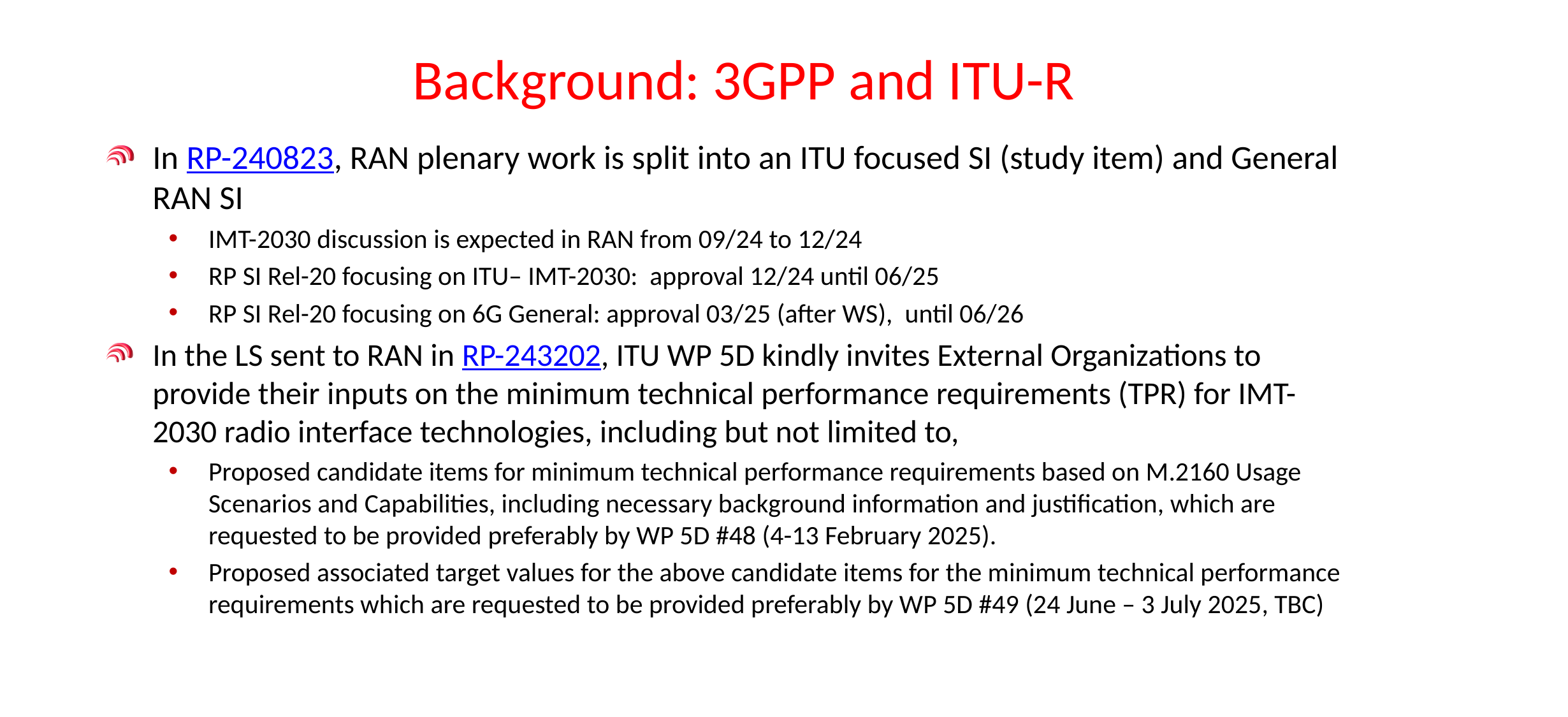

# Background: 3GPP and ITU-R
In RP-240823, RAN plenary work is split into an ITU focused SI (study item) and General RAN SI
IMT-2030 discussion is expected in RAN from 09/24 to 12/24
RP SI Rel-20 focusing on ITU– IMT-2030:  approval 12/24 until 06/25
RP SI Rel-20 focusing on 6G General: approval 03/25 (after WS),  until 06/26
In the LS sent to RAN in RP-243202, ITU WP 5D kindly invites External Organizations to provide their inputs on the minimum technical performance requirements (TPR) for IMT-2030 radio interface technologies, including but not limited to,
Proposed candidate items for minimum technical performance requirements based on M.2160 Usage Scenarios and Capabilities, including necessary background information and justification, which are requested to be provided preferably by WP 5D #48 (4-13 February 2025).
Proposed associated target values for the above candidate items for the minimum technical performance requirements which are requested to be provided preferably by WP 5D #49 (24 June – 3 July 2025, TBC)